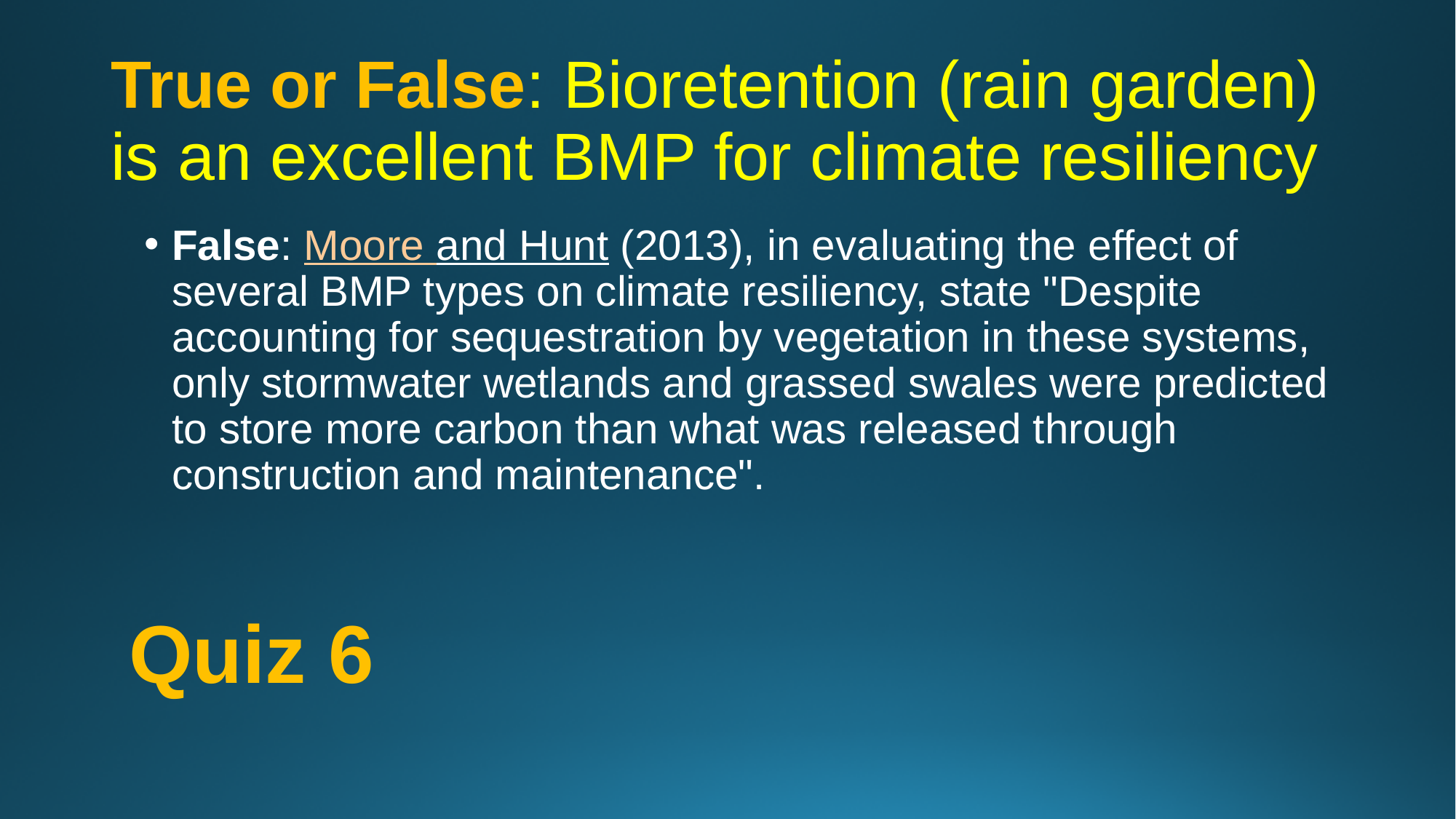

# True or False: Bioretention (rain garden) is an excellent BMP for climate resiliency
False: Moore and Hunt (2013), in evaluating the effect of several BMP types on climate resiliency, state "Despite accounting for sequestration by vegetation in these systems, only stormwater wetlands and grassed swales were predicted to store more carbon than what was released through construction and maintenance".
Quiz 6